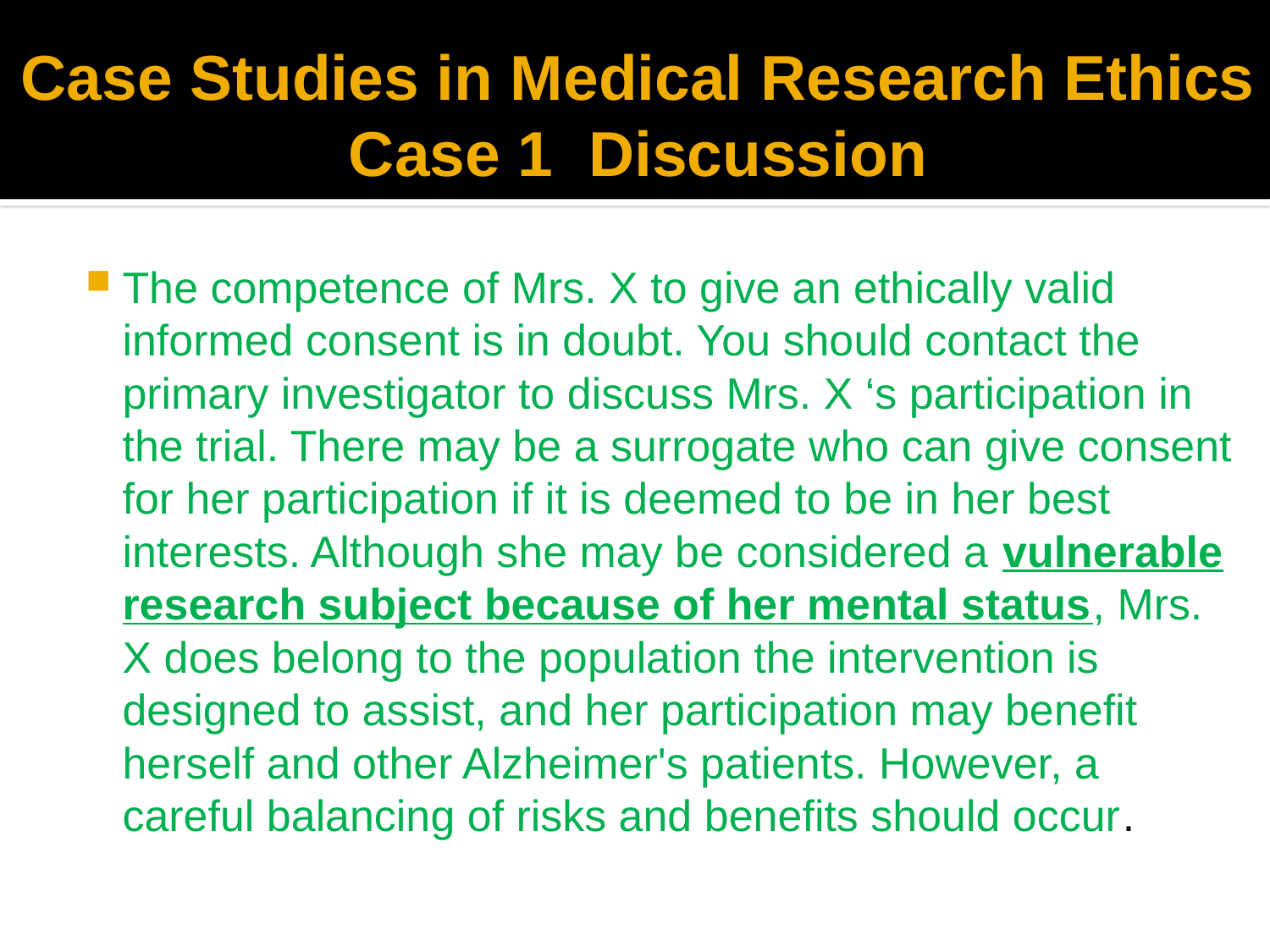

# Case Studies in Medical Research Ethics Case 1  Discussion
The competence of Mrs. X to give an ethically valid informed consent is in doubt. You should contact the primary investigator to discuss Mrs. X ‘s participation in the trial. There may be a surrogate who can give consent for her participation if it is deemed to be in her best interests. Although she may be considered a vulnerable research subject because of her mental status, Mrs. X does belong to the population the intervention is designed to assist, and her participation may benefit herself and other Alzheimer's patients. However, a careful balancing of risks and benefits should occur.